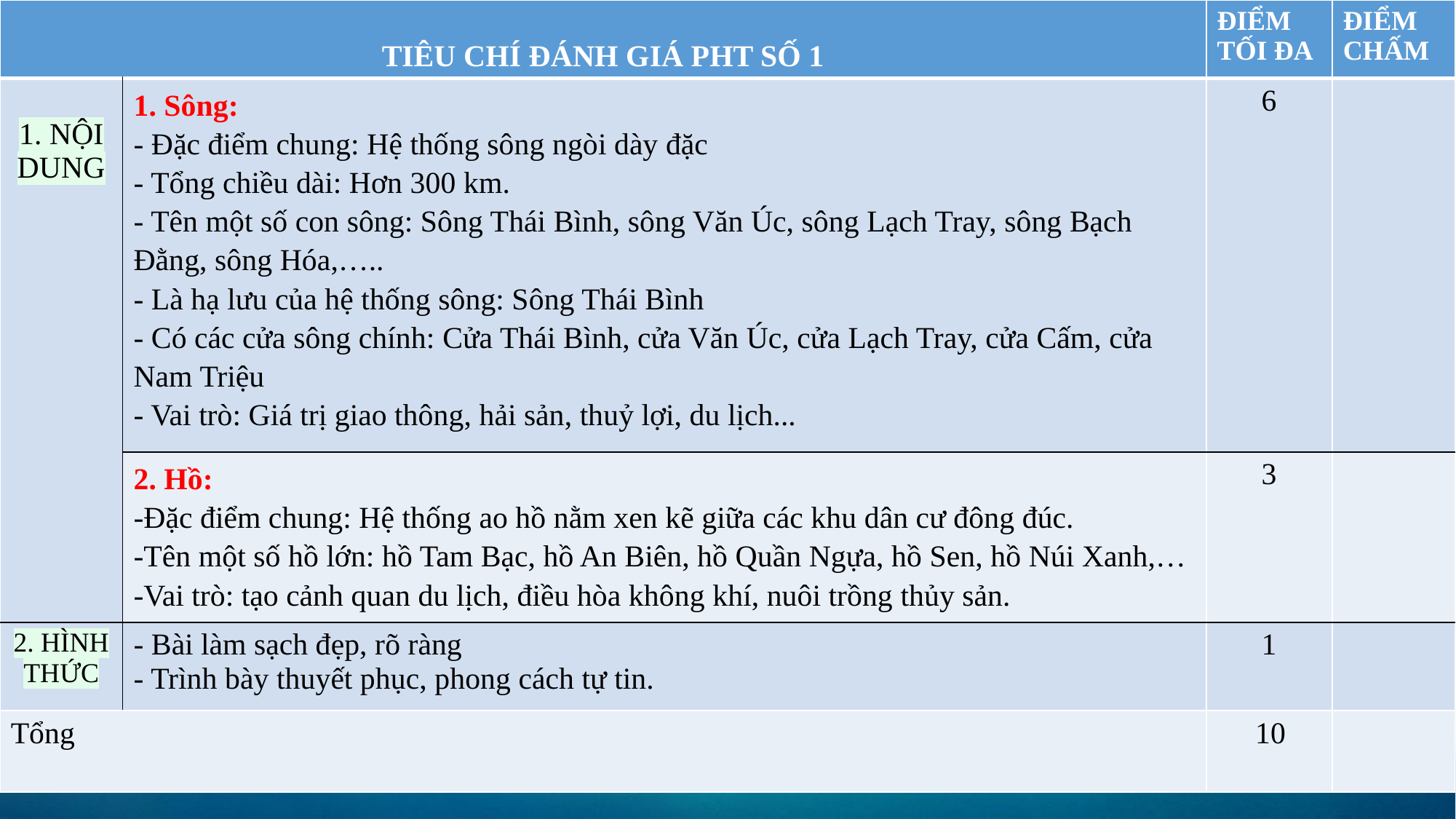

| TIÊU CHÍ ĐÁNH GIÁ PHT SỐ 1 |  | ĐIỂM TỐI ĐA | ĐIỂM CHẤM |
| --- | --- | --- | --- |
| 1. NỘI DUNG | 1. Sông: - Đặc điểm chung: Hệ thống sông ngòi dày đặc - Tổng chiều dài: Hơn 300 km. - Tên một số con sông: Sông Thái Bình, sông Văn Úc, sông Lạch Tray, sông Bạch Đằng, sông Hóa,….. - Là hạ lưu của hệ thống sông: Sông Thái Bình - Có các cửa sông chính: Cửa Thái Bình, cửa Văn Úc, cửa Lạch Tray, cửa Cấm, cửa Nam Triệu - Vai trò: Giá trị giao thông, hải sản, thuỷ lợi, du lịch... | 6 |  |
|  | 2. Hồ: -Đặc điểm chung: Hệ thống ao hồ nằm xen kẽ giữa các khu dân cư đông đúc. -Tên một số hồ lớn: hồ Tam Bạc, hồ An Biên, hồ Quần Ngựa, hồ Sen, hồ Núi Xanh,… -Vai trò: tạo cảnh quan du lịch, điều hòa không khí, nuôi trồng thủy sản. | 3 |  |
| 2. HÌNH THỨC | - Bài làm sạch đẹp, rõ ràng - Trình bày thuyết phục, phong cách tự tin. | 1 |  |
| Tổng |  | 10 |  |